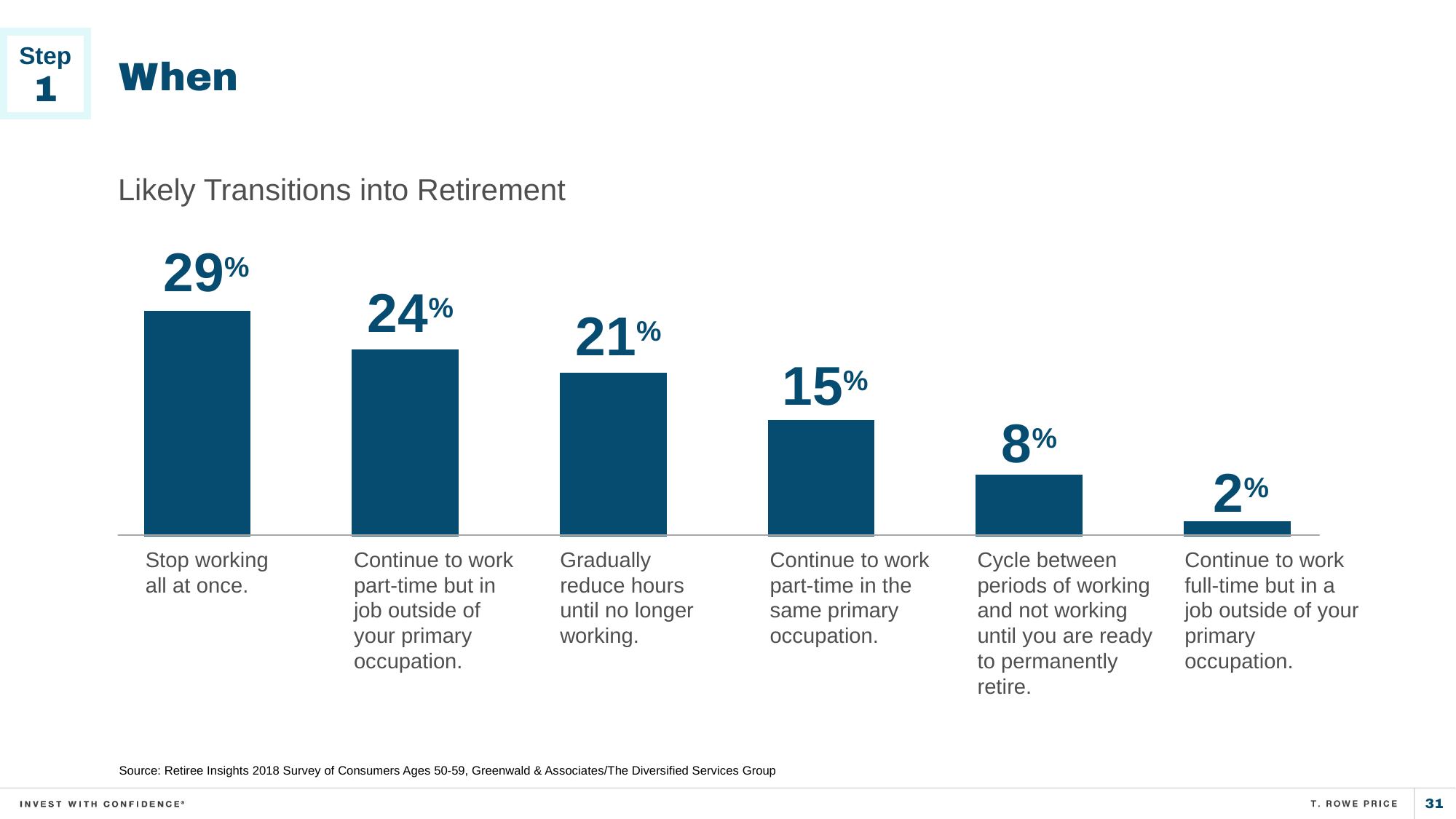

# When
Step
1
Likely Transitions into Retirement
29%

### Chart

| Category | Series 1 |
|---|---|
| Category 1 | 29.0 |
| Category 2 | 24.0 |
| Category 3 | 21.0 |
| Category 4 | 15.0 |
24%
21%
15%
8%
2%
Stop working all at once.
Continue to work part-time but in job outside of your primary occupation.
Gradually reduce hours until no longer working.
Continue to work part-time in the same primary occupation.
Cycle between periods of working and not working
until you are ready to permanently retire.
Continue to work full-time but in a job outside of your primary occupation.
Source: Retiree Insights 2018 Survey of Consumers Ages 50-59, Greenwald & Associates/The Diversified Services Group